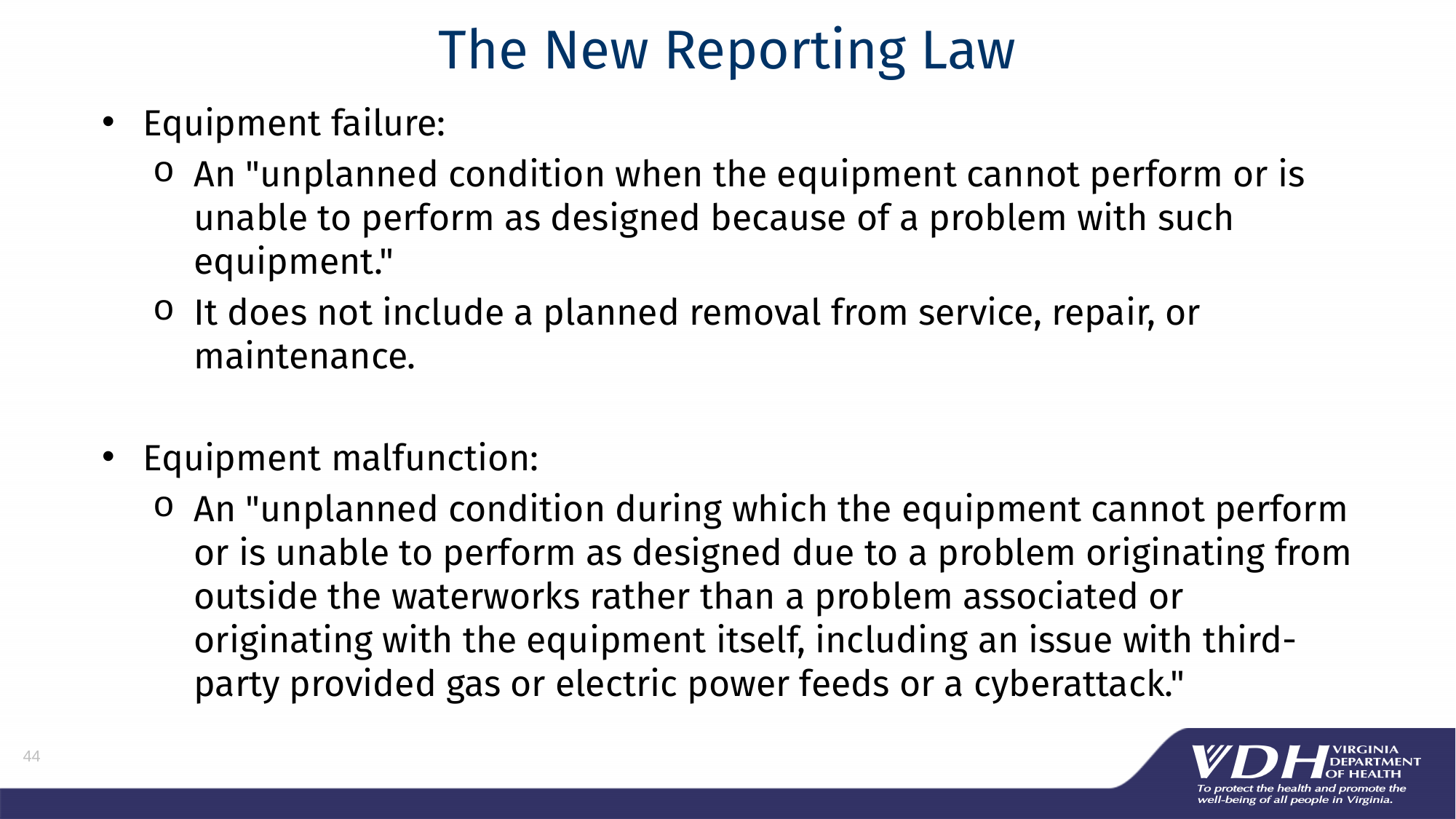

# The New Reporting Law

Equipment failure:
An "unplanned condition when the equipment cannot perform or is unable to perform as designed because of a problem with such equipment."
It does not include a planned removal from service, repair, or maintenance.

Equipment malfunction:
An "unplanned condition during which the equipment cannot perform or is unable to perform as designed due to a problem originating from outside the waterworks rather than a problem associated or originating with the equipment itself, including an issue with third-party provided gas or electric power feeds or a cyberattack."

44